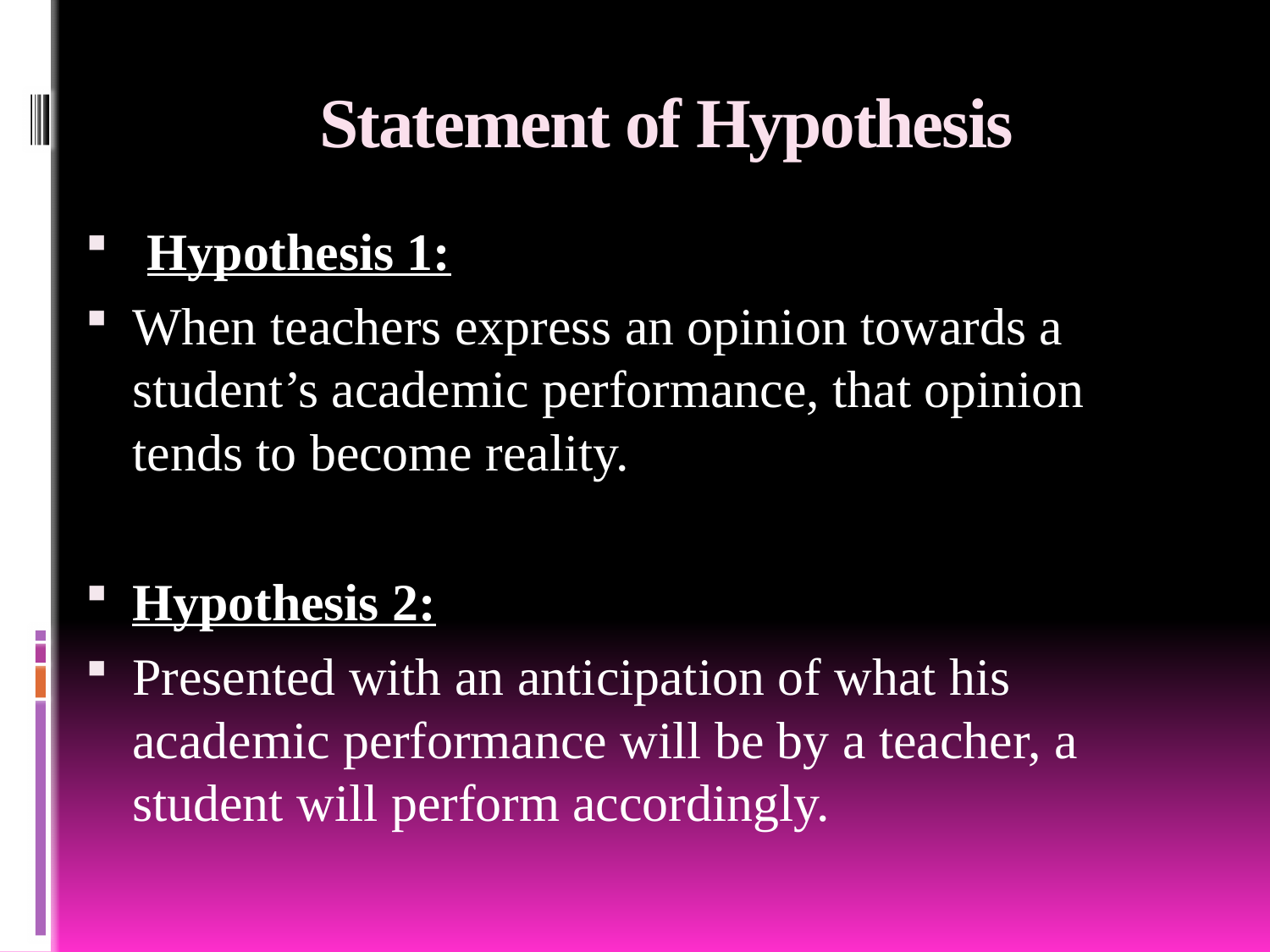

# Statement of Hypothesis
 Hypothesis 1:
When teachers express an opinion towards a student’s academic performance, that opinion tends to become reality.

Hypothesis 2:
Presented with an anticipation of what his academic performance will be by a teacher, a student will perform accordingly.